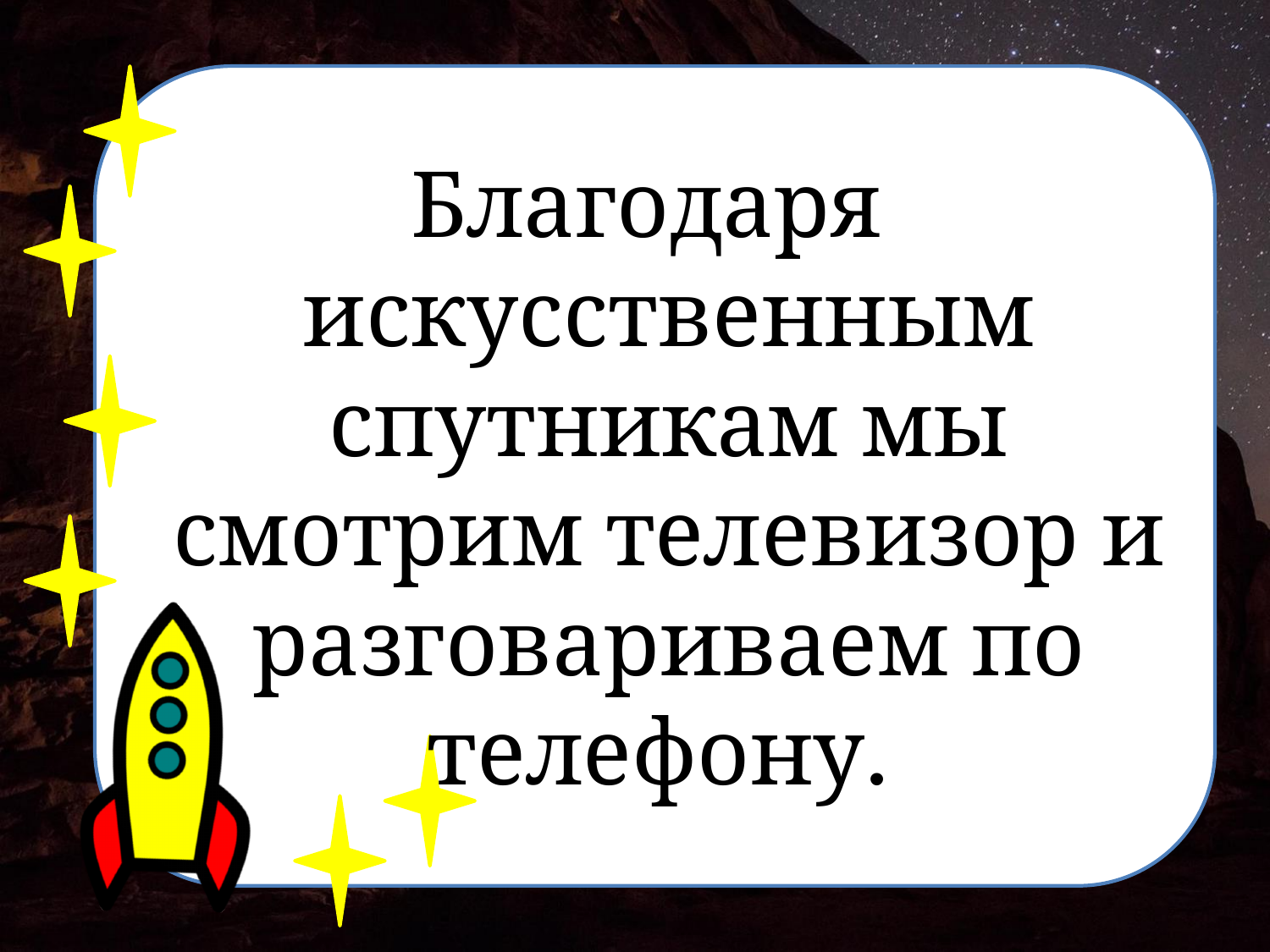

Благодаря искусственным спутникам мы смотрим телевизор и разговариваем по телефону.